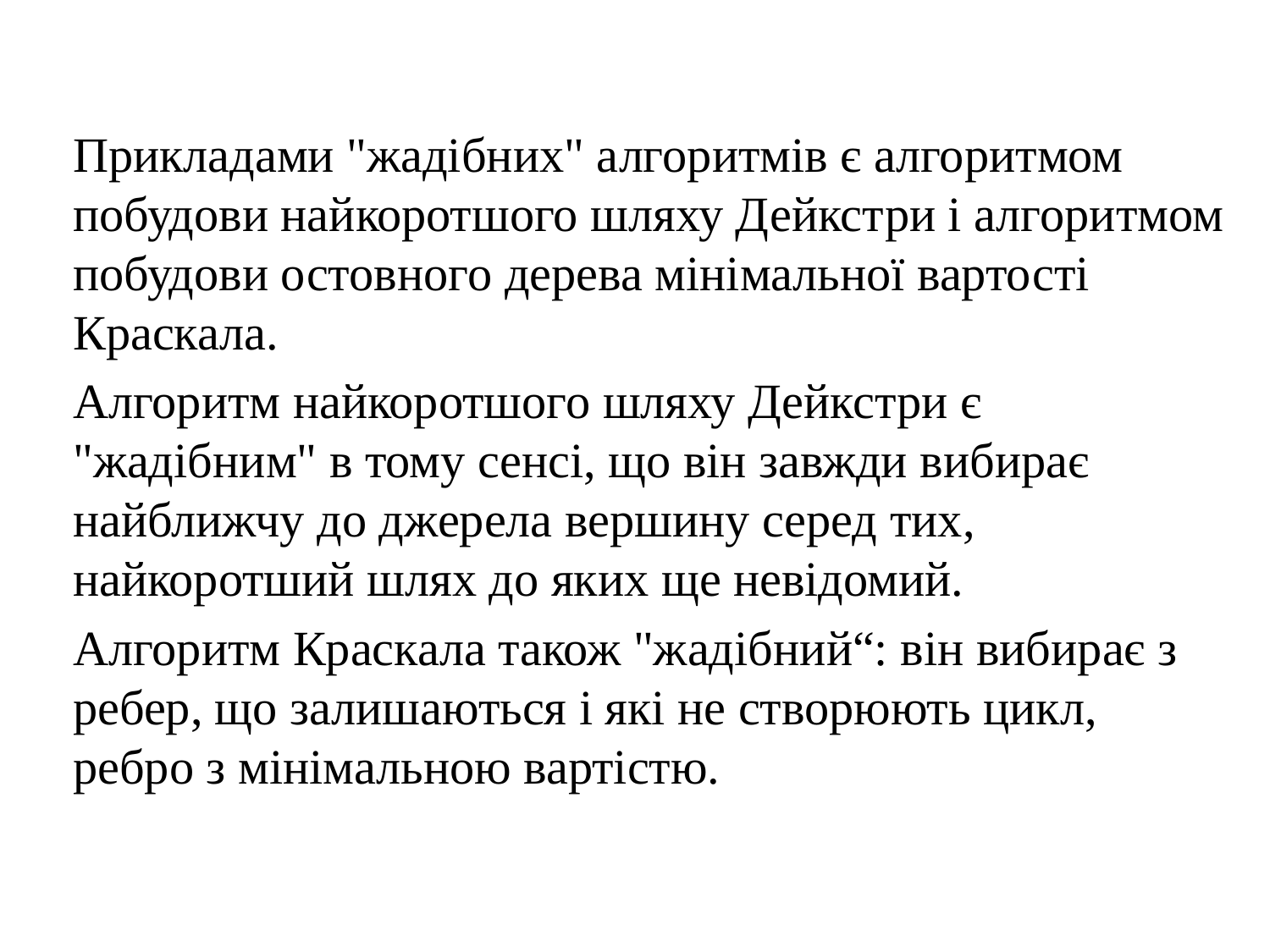

Прикладами "жадібних" алгоритмів є алгоритмом побудови найкоротшого шляху Дейкстри і алгоритмом побудови остовного дерева мінімальної вартості Краскала.
	Алгоритм найкоротшого шляху Дейкстри є "жадібним" в тому сенсі, що він завжди вибирає найближчу до джерела вершину серед тих, найкоротший шлях до яких ще невідомий.
	Алгоритм Краскала також "жадібний“: він вибирає з ребер, що залишаються і які не створюють цикл, ребро з мінімальною вартістю.